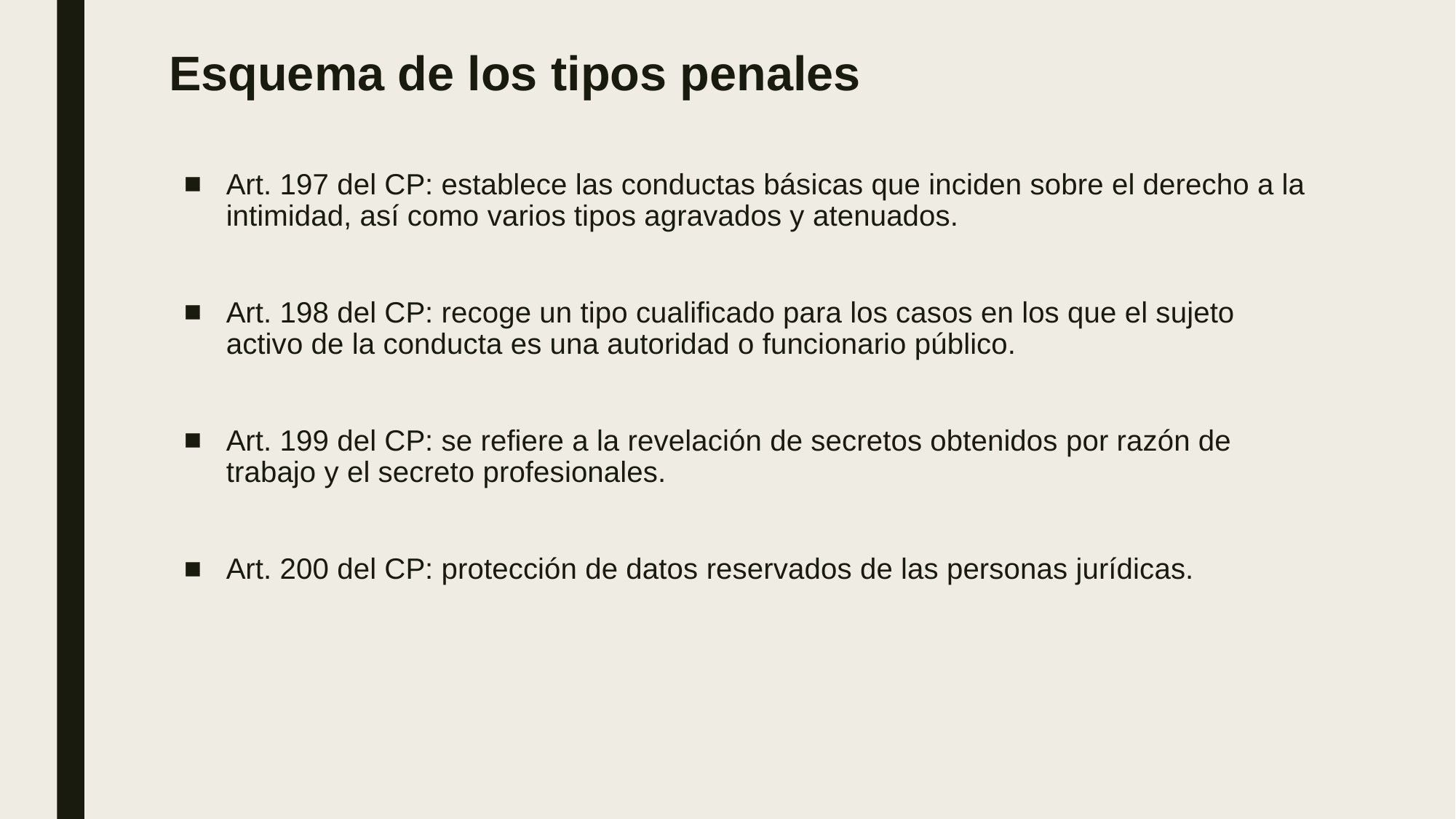

# Esquema de los tipos penales
Art. 197 del CP: establece las conductas básicas que inciden sobre el derecho a la intimidad, así como varios tipos agravados y atenuados.

Art. 198 del CP: recoge un tipo cualificado para los casos en los que el sujeto activo de la conducta es una autoridad o funcionario público.

Art. 199 del CP: se refiere a la revelación de secretos obtenidos por razón de trabajo y el secreto profesionales.

Art. 200 del CP: protección de datos reservados de las personas jurídicas.